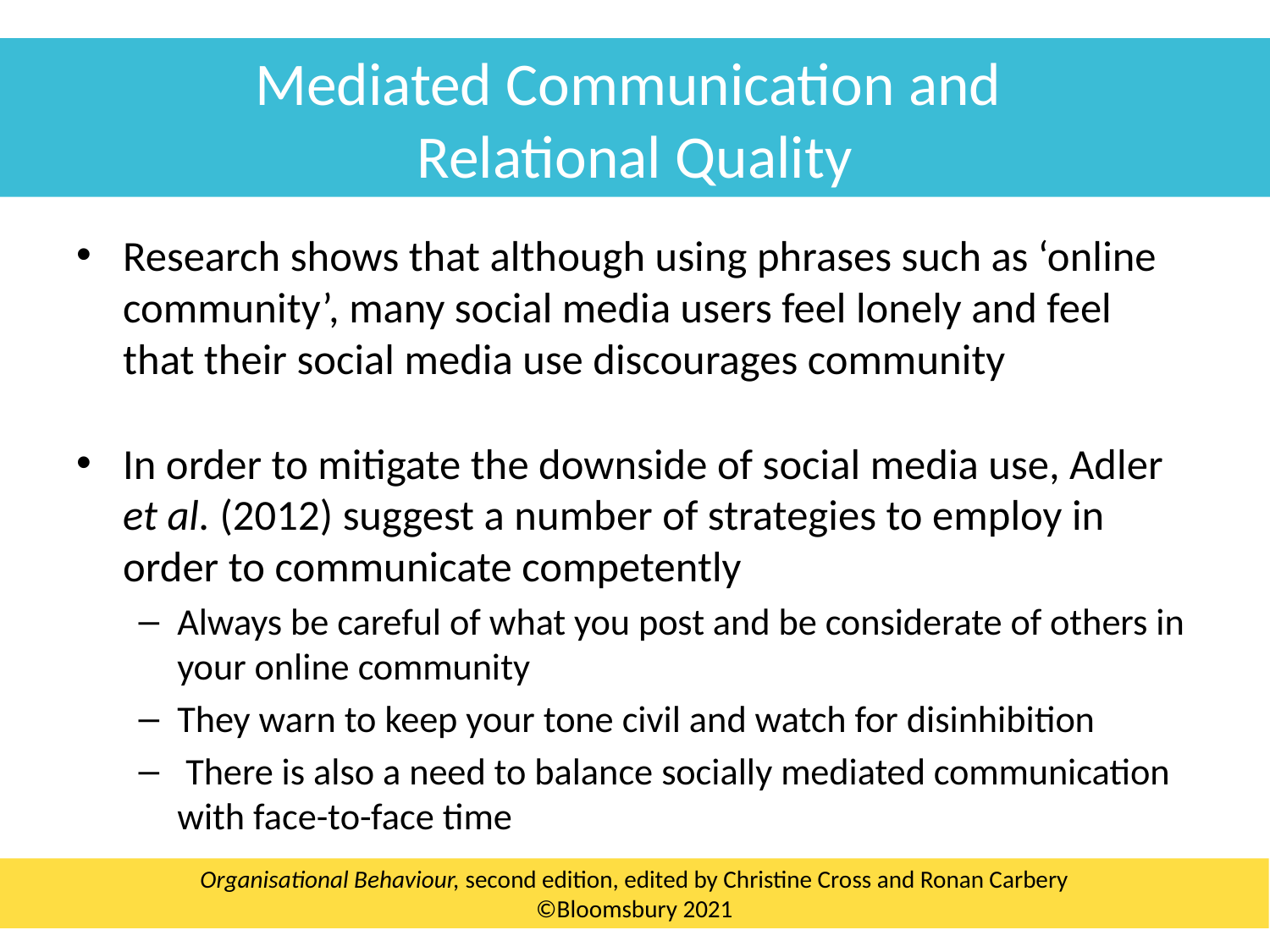

Mediated Communication and
Relational Quality
Research shows that although using phrases such as ‘online community’, many social media users feel lonely and feel that their social media use discourages community

In order to mitigate the downside of social media use, Adler et al. (2012) suggest a number of strategies to employ in order to communicate competently
Always be careful of what you post and be considerate of others in your online community
They warn to keep your tone civil and watch for disinhibition
 There is also a need to balance socially mediated communication with face-to-face time